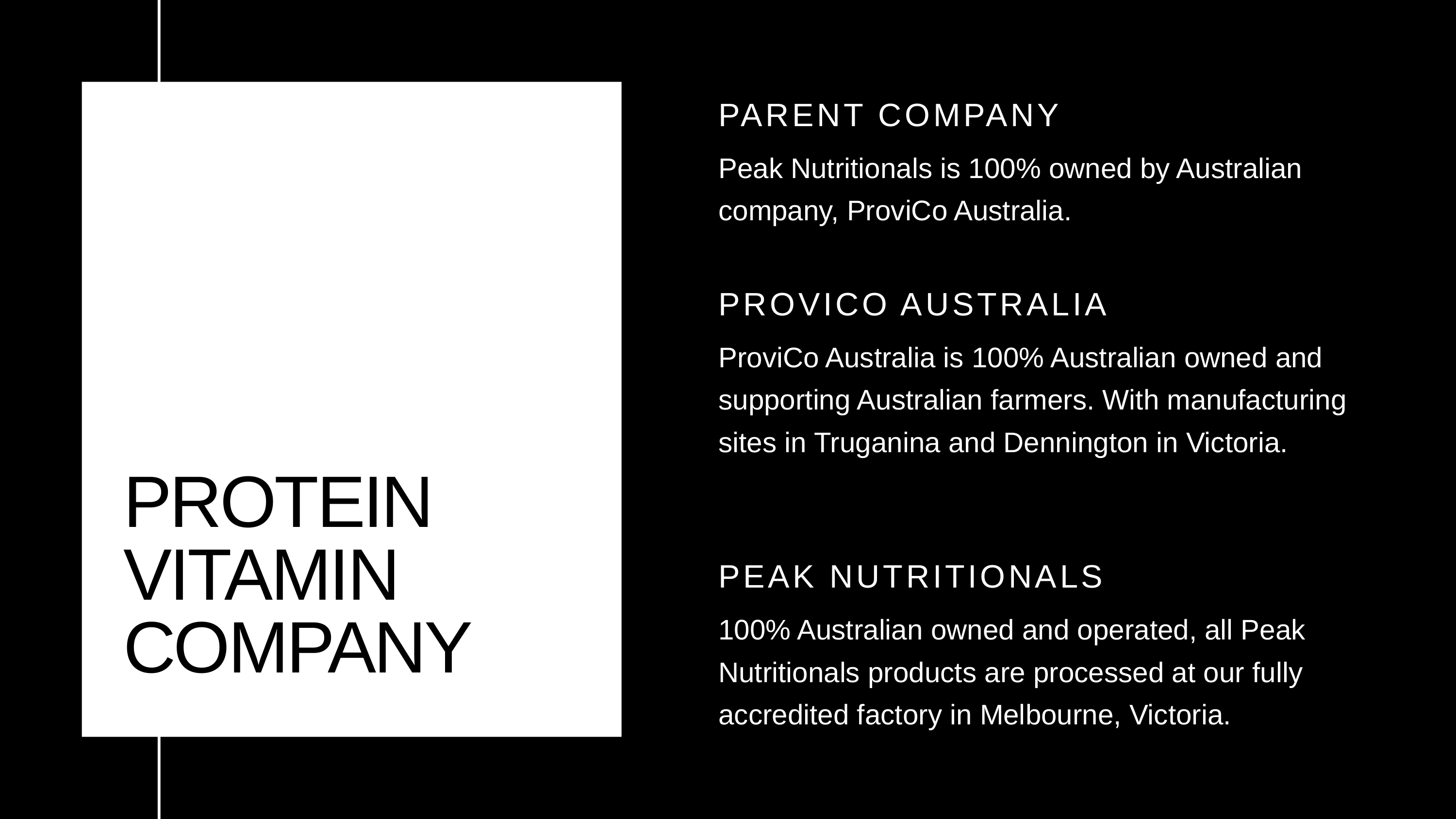

PARENT COMPANY
Peak Nutritionals is 100% owned by Australian company, ProviCo Australia.
PROVICO AUSTRALIA
ProviCo Australia is 100% Australian owned and supporting Australian farmers. With manufacturing sites in Truganina and Dennington in Victoria.
PEAK NUTRITIONALS
100% Australian owned and operated, all Peak Nutritionals products are processed at our fully accredited factory in Melbourne, Victoria.
PROTEIN VITAMIN COMPANY